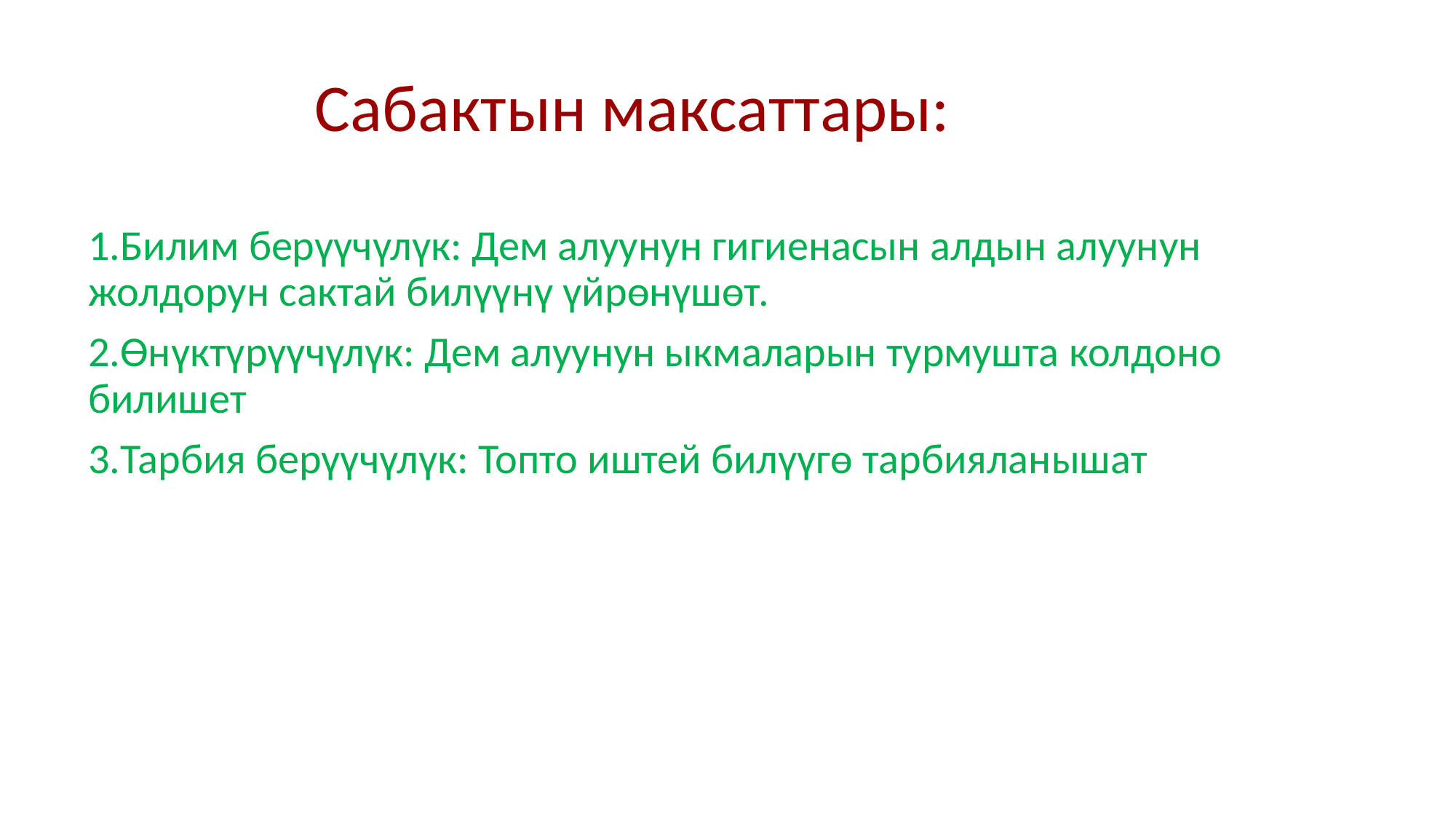

# Сабактын максаттары:
1.Билим берүүчүлүк: Дем алуунун гигиенасын алдын алуунун жолдорун сактай билүүнү үйрөнүшөт.
2.Өнүктүрүүчүлүк: Дем алуунун ыкмаларын турмушта колдоно билишет
3.Тарбия берүүчүлүк: Топто иштей билүүгө тарбияланышат